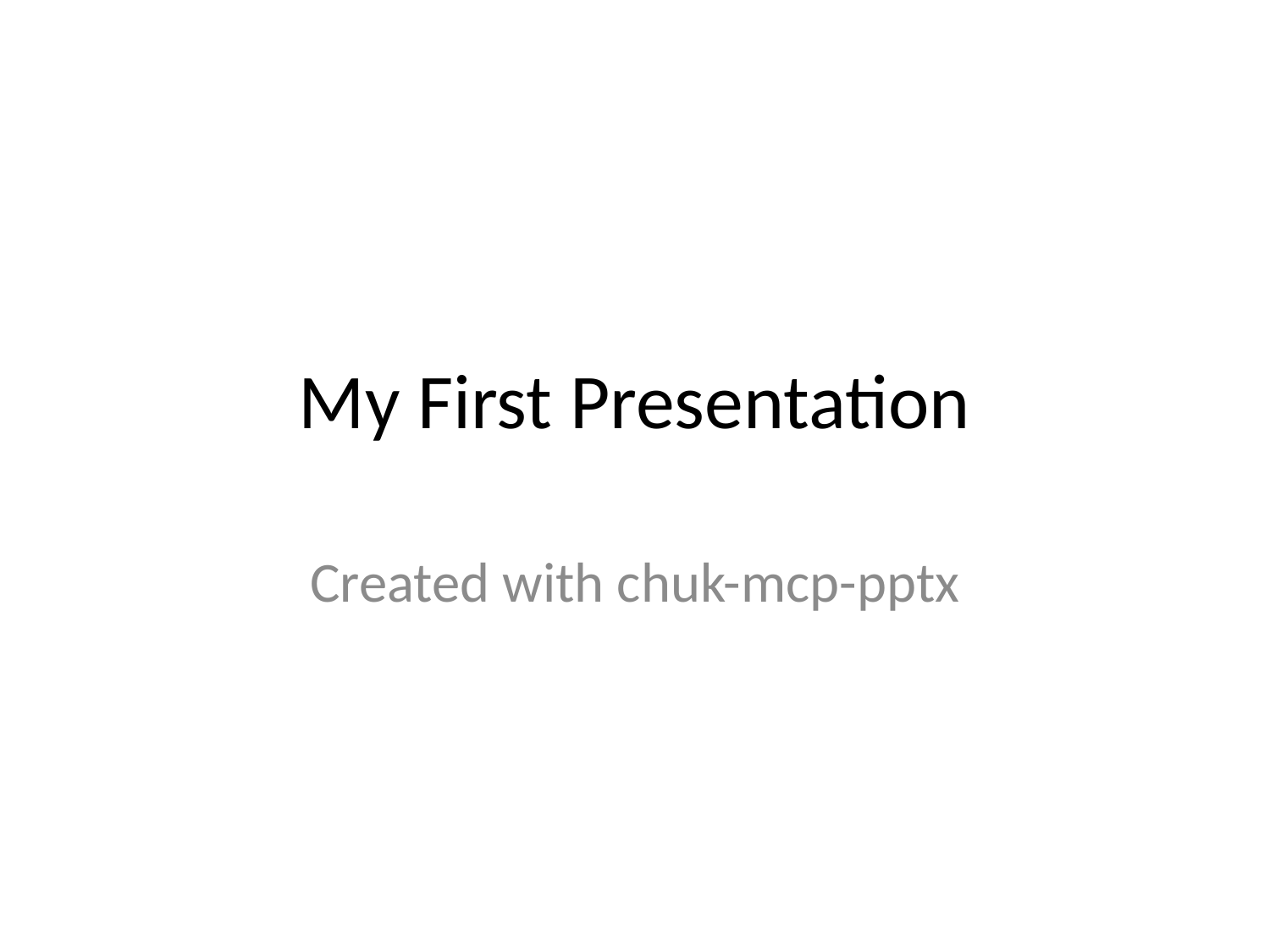

# My First Presentation
Created with chuk-mcp-pptx